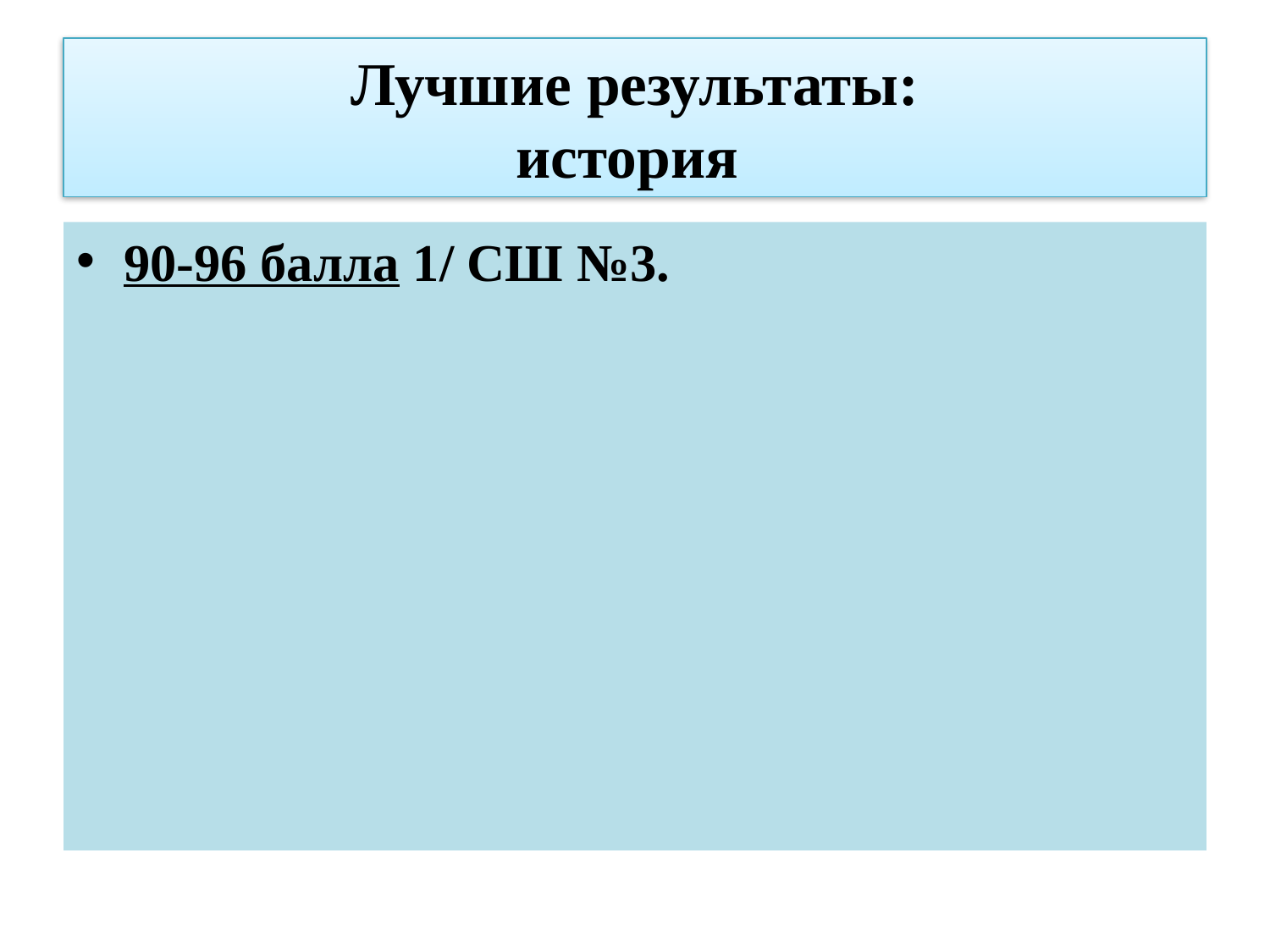

# Лучшие результаты: история
90-96 балла 1/ СШ №3.